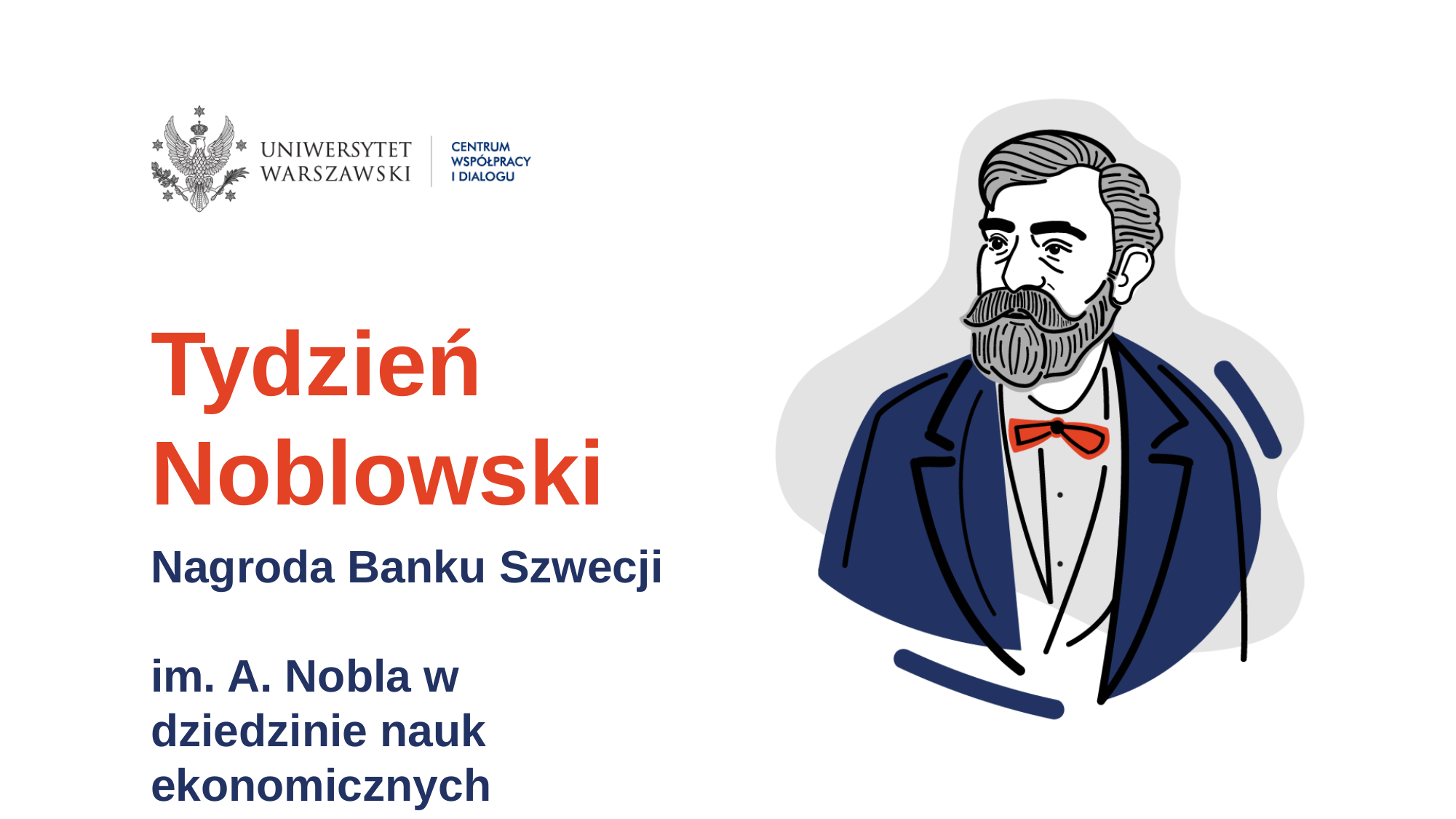

Tydzień
Noblowski
Nagroda Banku Szwecji
im. A. Nobla w dziedzinie nauk ekonomicznych